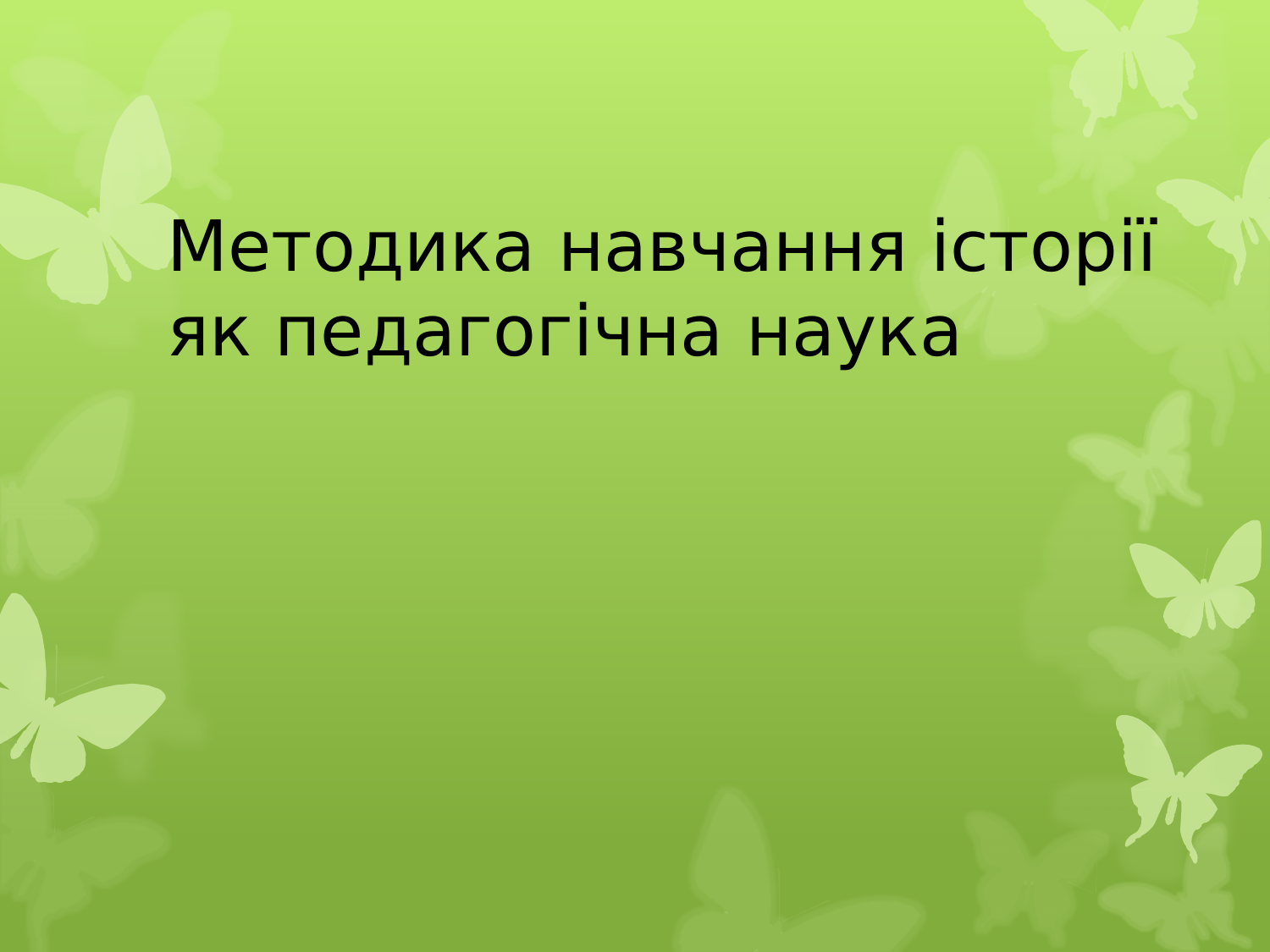

# Методика навчання історії як педагогічна наука